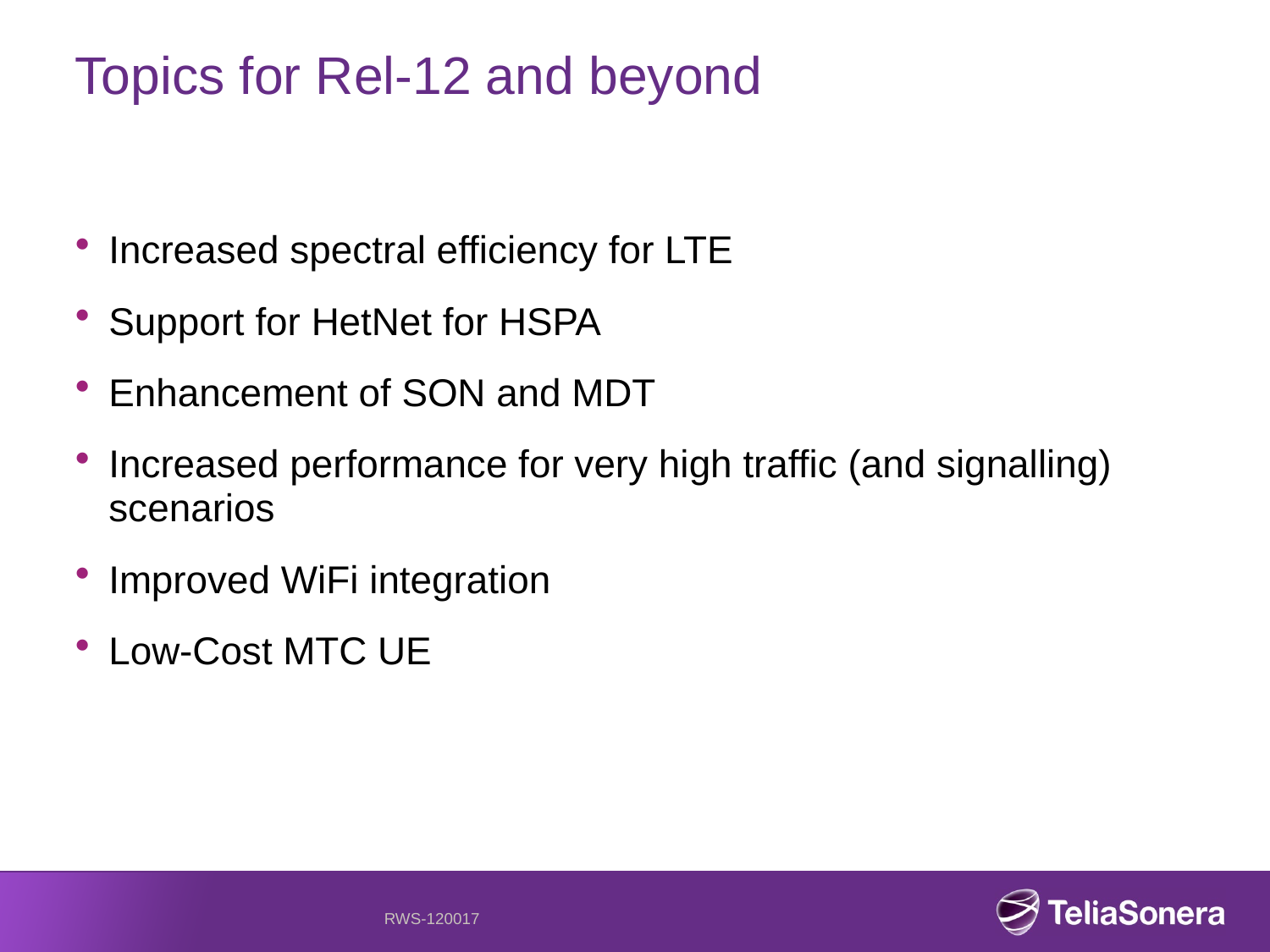

# Topics for Rel-12 and beyond
Increased spectral efficiency for LTE
Support for HetNet for HSPA
Enhancement of SON and MDT
Increased performance for very high traffic (and signalling) scenarios
Improved WiFi integration
Low-Cost MTC UE

RWS-120017